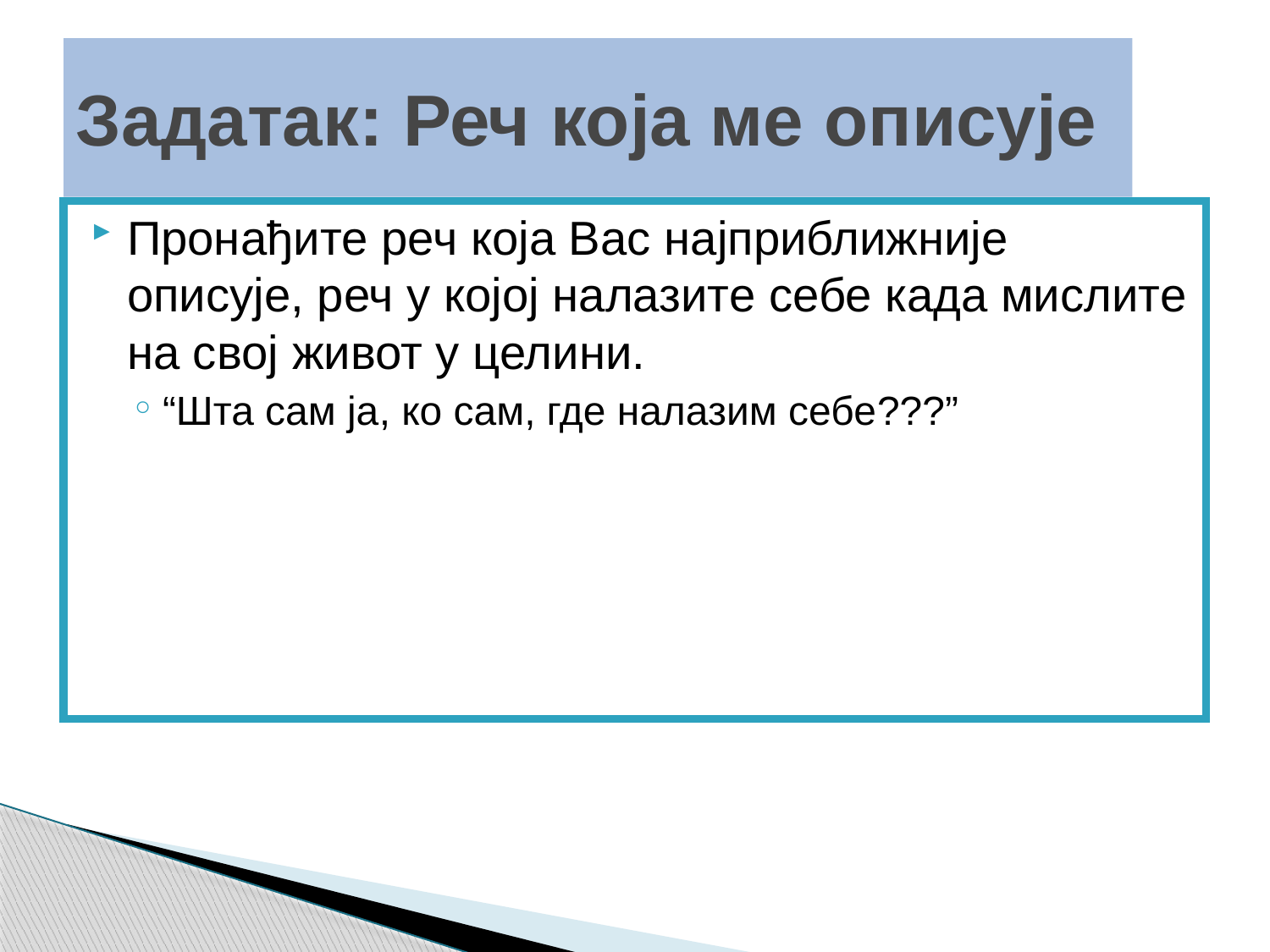

# Задатак: Реч која ме описује
Пронађите реч која Вас најприближније описује, реч у којој налазите себе када мислите на свој живот у целини.
“Шта сам ја, ко сам, где налазим себе???”